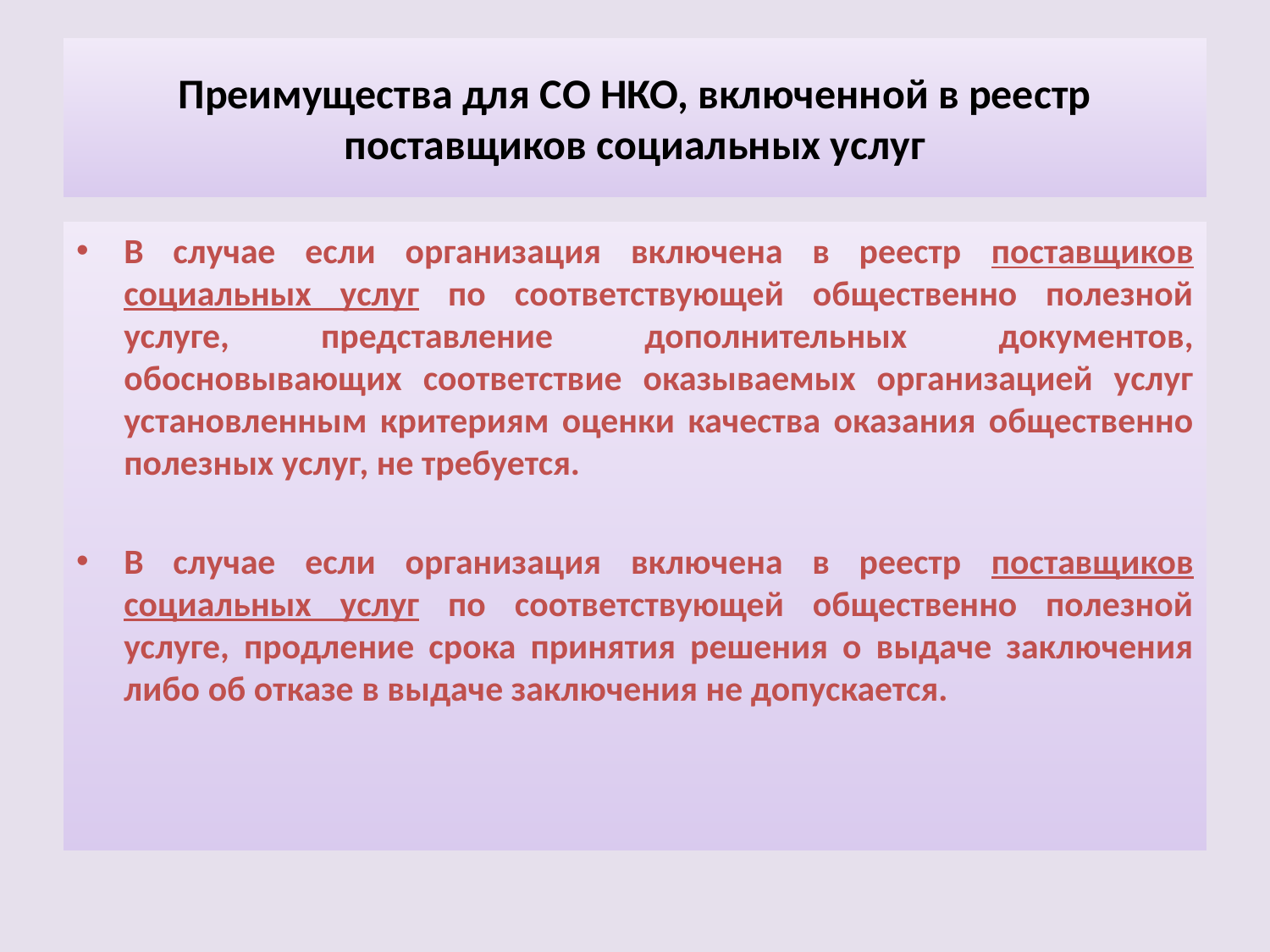

# Преимущества для СО НКО, включенной в реестр поставщиков социальных услуг
В случае если организация включена в реестр поставщиков социальных услуг по соответствующей общественно полезной услуге, представление дополнительных документов, обосновывающих соответствие оказываемых организацией услуг установленным критериям оценки качества оказания общественно полезных услуг, не требуется.

В случае если организация включена в реестр поставщиков социальных услуг по соответствующей общественно полезной услуге, продление срока принятия решения о выдаче заключения либо об отказе в выдаче заключения не допускается.